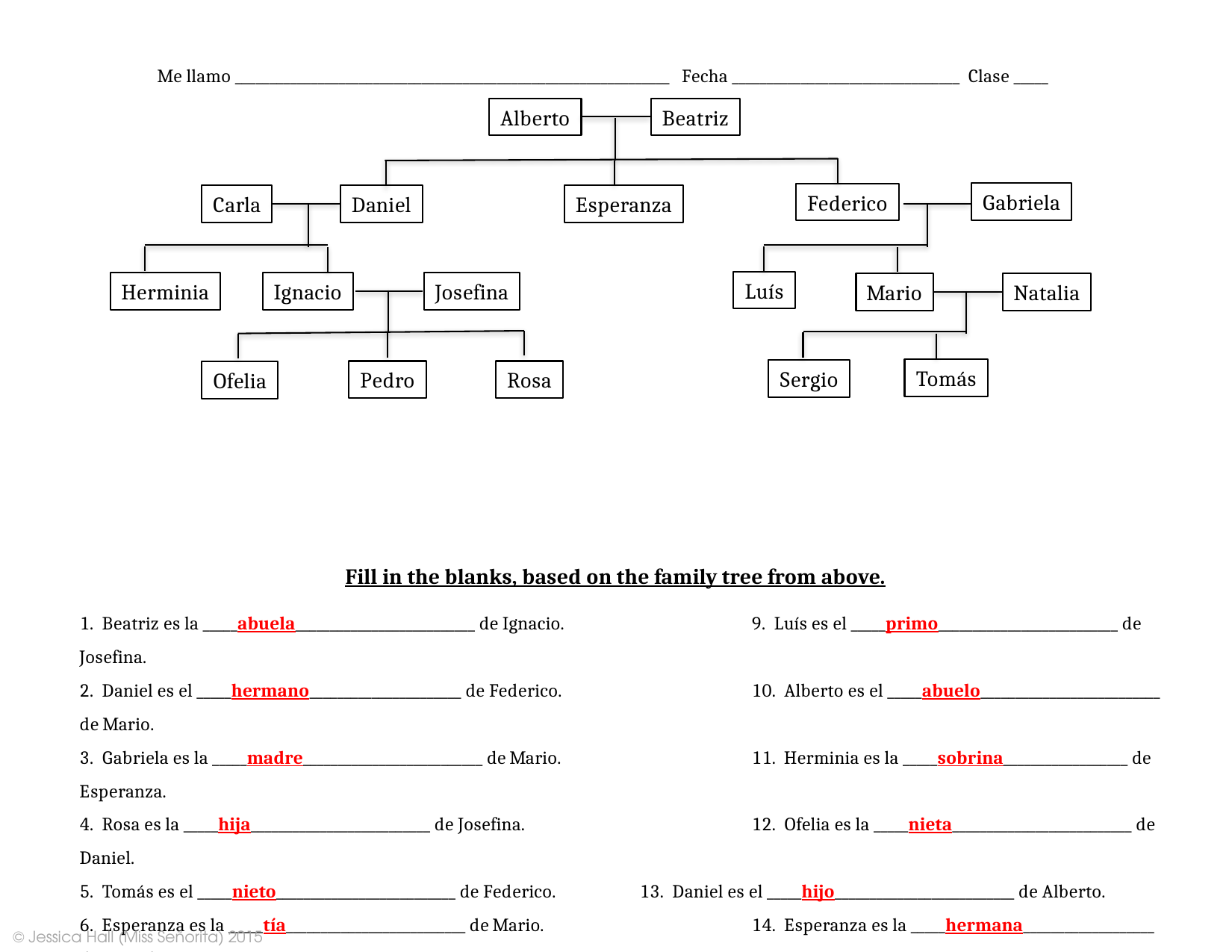

Me llamo _______________________________________________________________   Fecha _________________________________  Clase _____
Alberto
Beatriz
Gabriela
Federico
Carla
Daniel
Esperanza
Luís
Herminia
Ignacio
Josefina
Mario
Natalia
Tomás
Sergio
Pedro
Rosa
Ofelia
Fill in the blanks, based on the family tree from above.
1.  Beatriz es la _____abuela__________________________ de Ignacio.		9.  Luís es el _____primo__________________________ de Josefina.
2.  Daniel es el _____hermano______________________ de Federico.  		10.  Alberto es el _____abuelo__________________________ de Mario.
3.  Gabriela es la _____madre__________________________ de Mario.  		11.  Herminia es la _____sobrina__________________ de Esperanza.
4.  Rosa es la _____hija__________________________ de Josefina.  		12.  Ofelia es la _____nieta__________________________ de Daniel.
5.  Tomás es el _____nieto__________________________ de Federico.     	13.  Daniel es el _____hijo__________________________ de Alberto.
6.  Esperanza es la _____tía__________________________ de Mario.     		14.  Esperanza es la _____hermana___________________ de Daniel.
7.  Mario es el _____sobrino__________________________ de Esperanza.  	15.  Luis es el _____tío__________________________ de Tomás.
8.  Ignacio es el _____padre__________________________ de Rosa.  		16.  Herminia es la _____abuela_____________________ de Mario.
© Jessica Hall (Miss Señorita) 2015